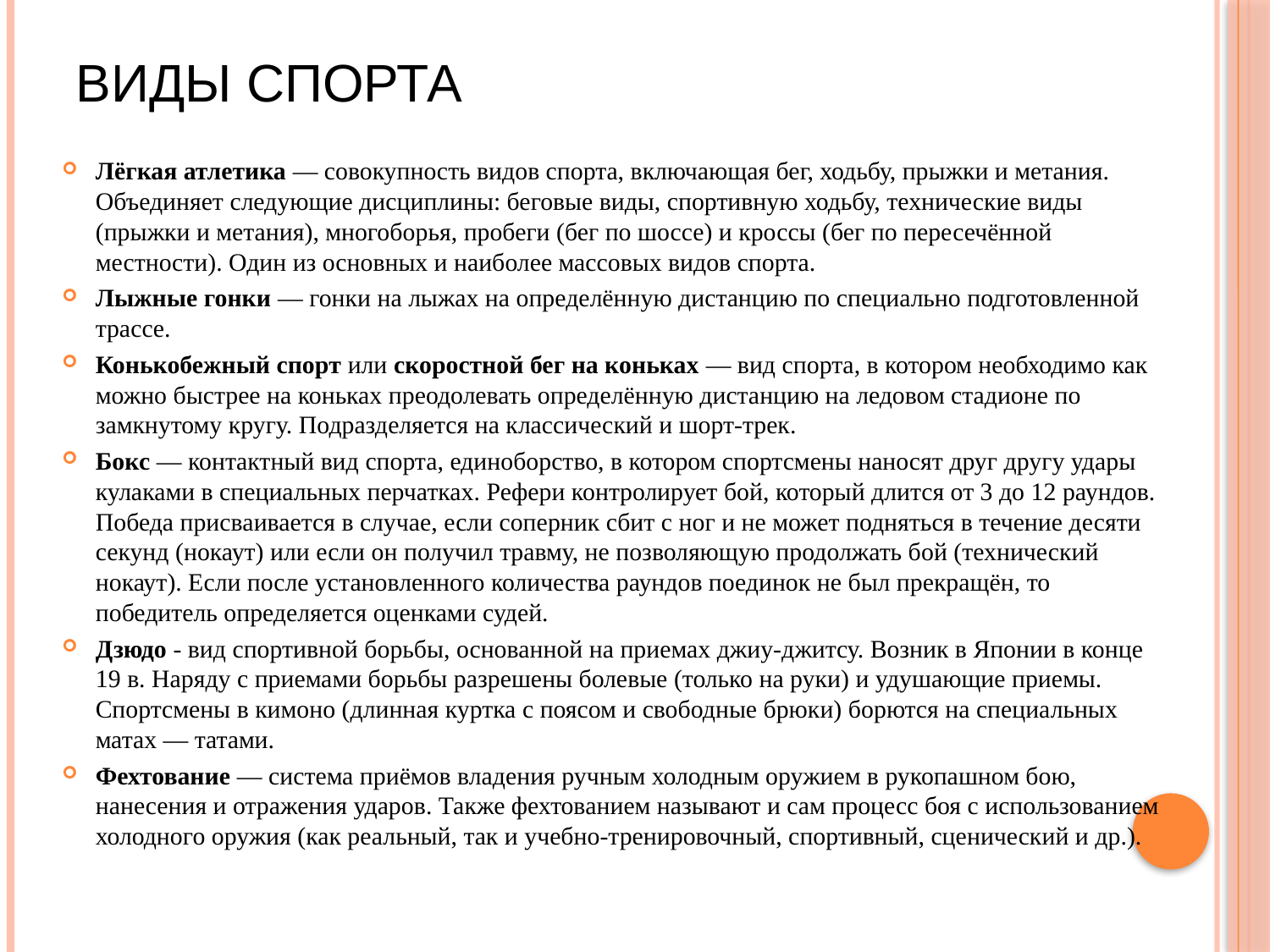

# Виды спорта
Лёгкая атлетика — совокупность видов спорта, включающая бег, ходьбу, прыжки и метания. Объединяет следующие дисциплины: беговые виды, спортивную ходьбу, технические виды (прыжки и метания), многоборья, пробеги (бег по шоссе) и кроссы (бег по пересечённой местности). Один из основных и наиболее массовых видов спорта.
Лыжные гонки — гонки на лыжах на определённую дистанцию по специально подготовленной трассе.
Конькобежный спорт или скоростной бег на коньках — вид спорта, в котором необходимо как можно быстрее на коньках преодолевать определённую дистанцию на ледовом стадионе по замкнутому кругу. Подразделяется на классический и шорт-трек.
Бокс — контактный вид спорта, единоборство, в котором спортсмены наносят друг другу удары кулаками в специальных перчатках. Рефери контролирует бой, который длится от 3 до 12 раундов. Победа присваивается в случае, если соперник сбит с ног и не может подняться в течение десяти секунд (нокаут) или если он получил травму, не позволяющую продолжать бой (технический нокаут). Если после установленного количества раундов поединок не был прекращён, то победитель определяется оценками судей.
Дзюдо - вид спортивной борьбы, основанной на приемах джиу-джитсу. Возник в Японии в конце 19 в. Наряду с приемами борьбы разрешены болевые (только на руки) и удушающие приемы. Спортсмены в кимоно (длинная куртка с поясом и свободные брюки) борются на специальных матах — татами.
Фехтование — система приёмов владения ручным холодным оружием в рукопашном бою, нанесения и отражения ударов. Также фехтованием называют и сам процесс боя с использованием холодного оружия (как реальный, так и учебно-тренировочный, спортивный, сценический и др.).